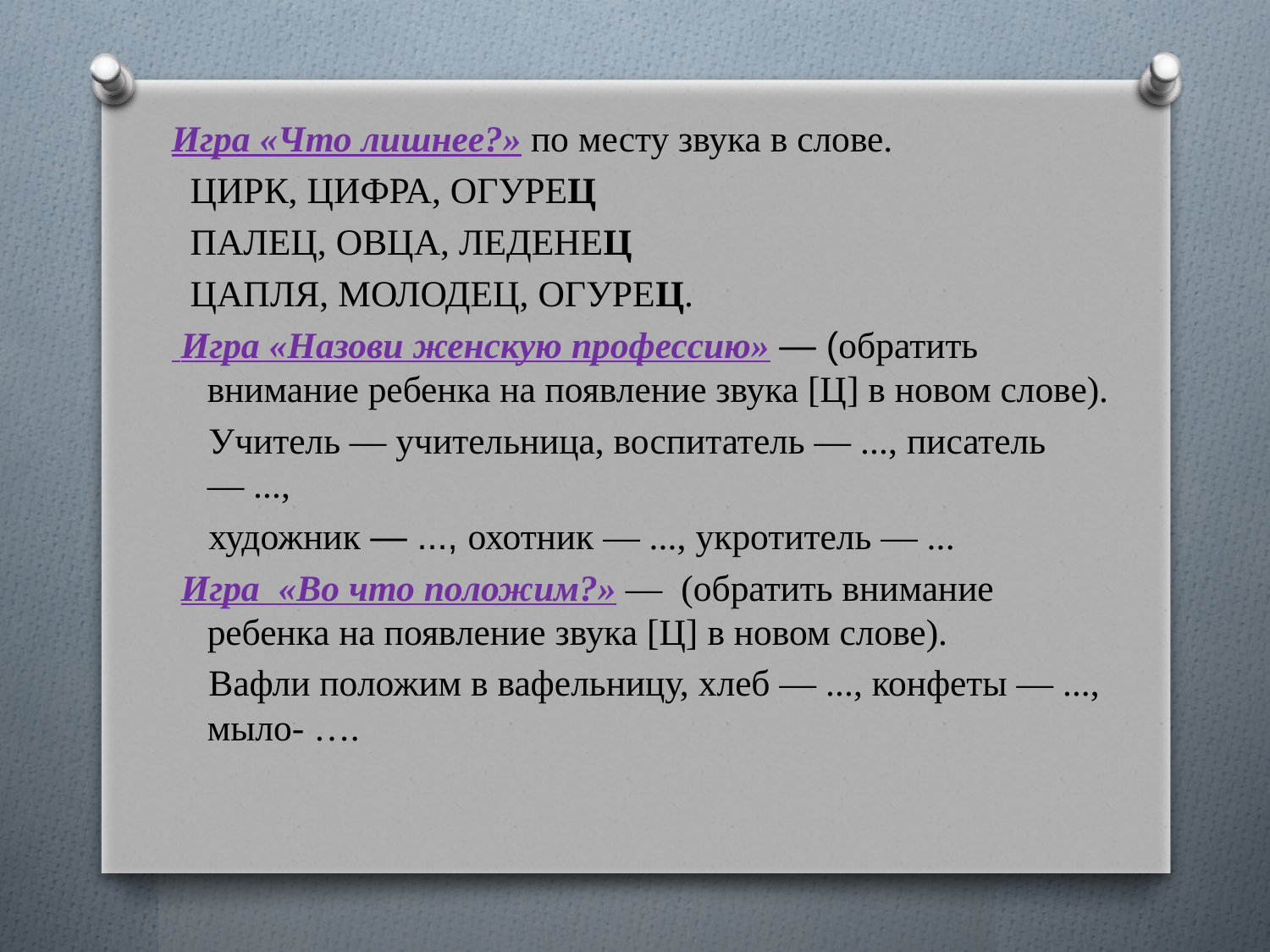

Игра «Что лишнее?» по месту звука в слове.
  ЦИРК, ЦИФРА, ОГУРЕЦ
  ПАЛЕЦ, ОВЦА, ЛЕДЕНЕЦ
  ЦАПЛЯ, МОЛОДЕЦ, ОГУРЕЦ.
 Игра «Назови женскую профессию» — (обратить внимание ребенка на появление звука [Ц] в новом слове).
    Учитель — учительница, воспитатель — ..., писатель — ...,
    художник — ..., охотник — ..., укротитель — ...
 Игра  «Во что положим?» —  (обратить внимание ребенка на появление звука [Ц] в новом слове).
    Вафли положим в вафельницу, хлеб — ..., конфеты — ..., мыло- ….

#